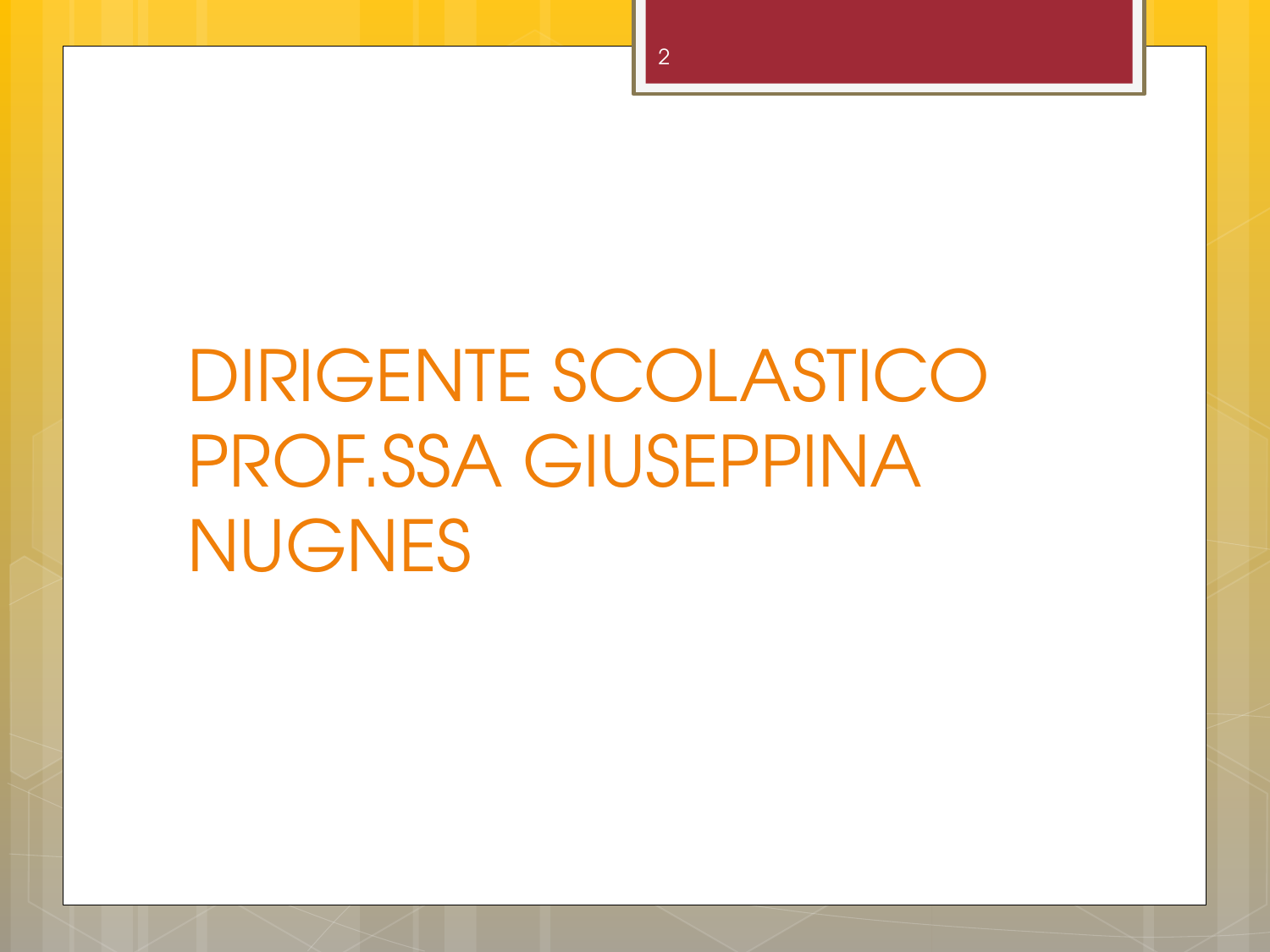

2

# DIRIGENTE SCOLASTICO PROF.SSA GIUSEPPINA NUGNES